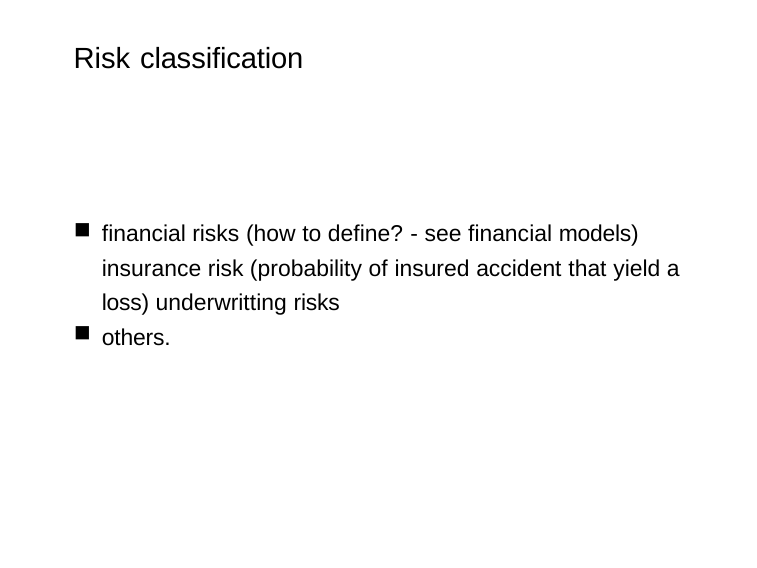

# Risk classification
financial risks (how to define? - see financial models) insurance risk (probability of insured accident that yield a loss) underwritting risks
others.
Jiri Valecky (VSB-TUO)
15 / 21